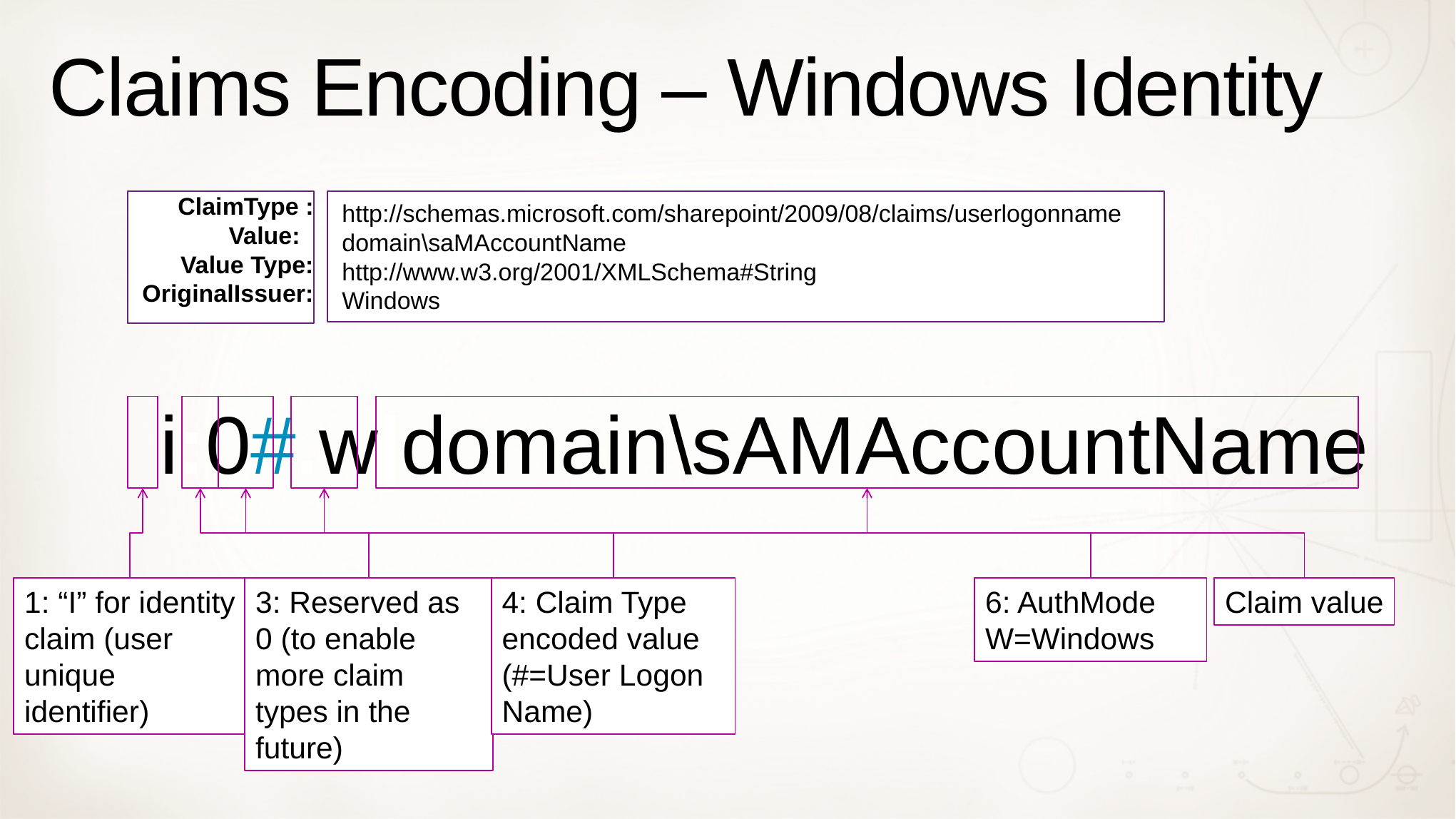

# Claims Encoding – Windows Identity
http://schemas.microsoft.com/sharepoint/2009/08/claims/userlogonname
domain\saMAccountName
http://www.w3.org/2001/XMLSchema#String
Windows
ClaimType :
Value:
Value Type:
OriginalIssuer:

5: Encoded Claim Value Type
Federated Claim - i:0e.t|fedpartner|ID Claim Value
i:0#.w|domain\sAMAccountName

6: AuthMode
W=Windows

Claim value

3: Reserved as 0 (to enable more claim types in the future)

4: Claim Type encoded value (#=User Logon Name)

1: “I” for identity claim (user unique identifier)
Character 8+: Original Issuer name: windows, name of membership role provider, name of trusted STS. We should enforce uniqueness in the names of M/R provider and trusted STS. Also must enforce that it cannot contain the Pipe character.
OOTB Claim Type - i:0e.t|fedpartner|ID Claim Value
Custom Claim Type - C:o’|fedpartner|TrustedFTE
Identity Claim - Windows
c” for all other claims